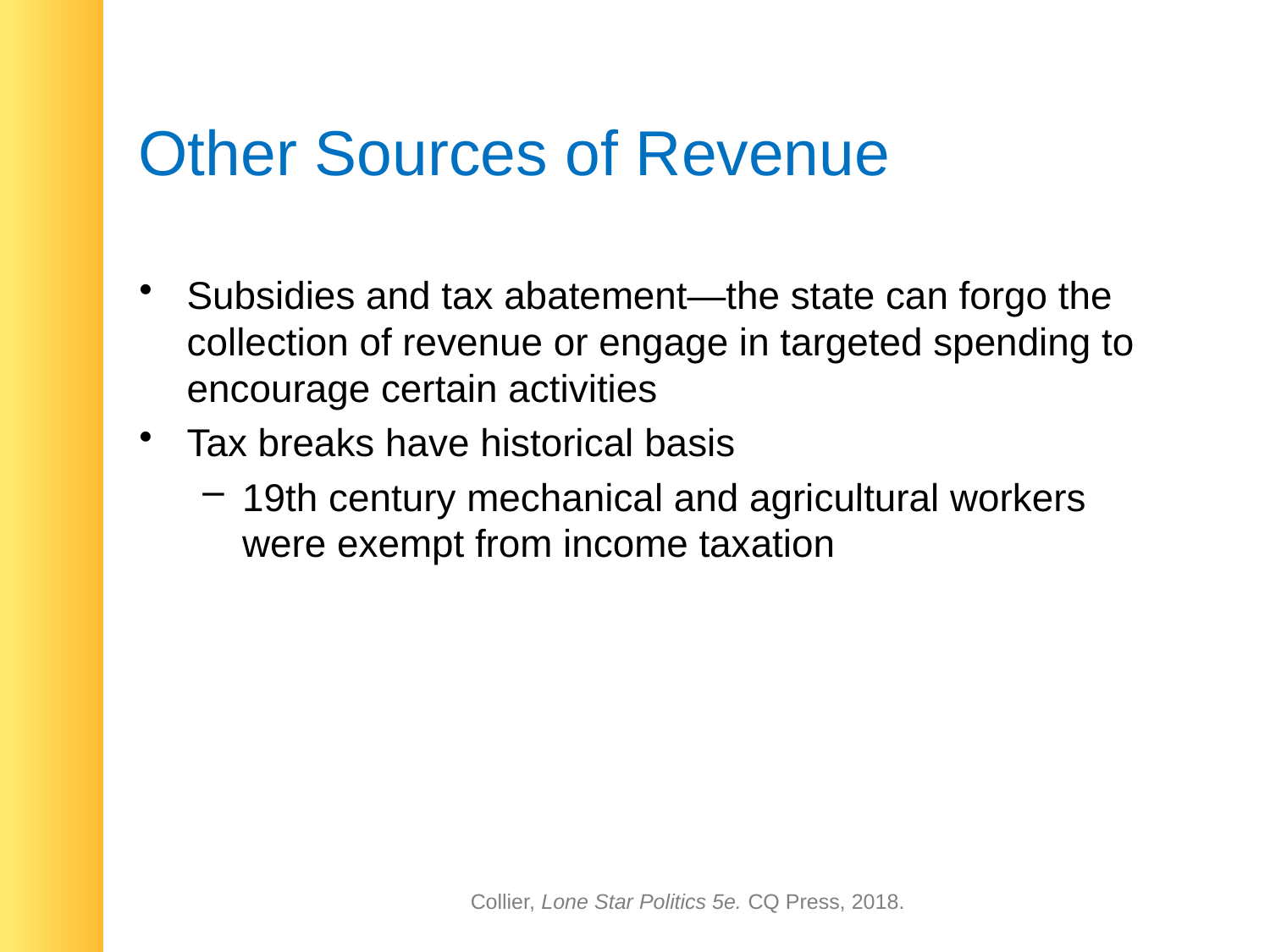

# Other Sources of Revenue
Subsidies and tax abatement—the state can forgo the collection of revenue or engage in targeted spending to encourage certain activities
Tax breaks have historical basis
19th century mechanical and agricultural workers were exempt from income taxation
Collier, Lone Star Politics 5e. CQ Press, 2018.